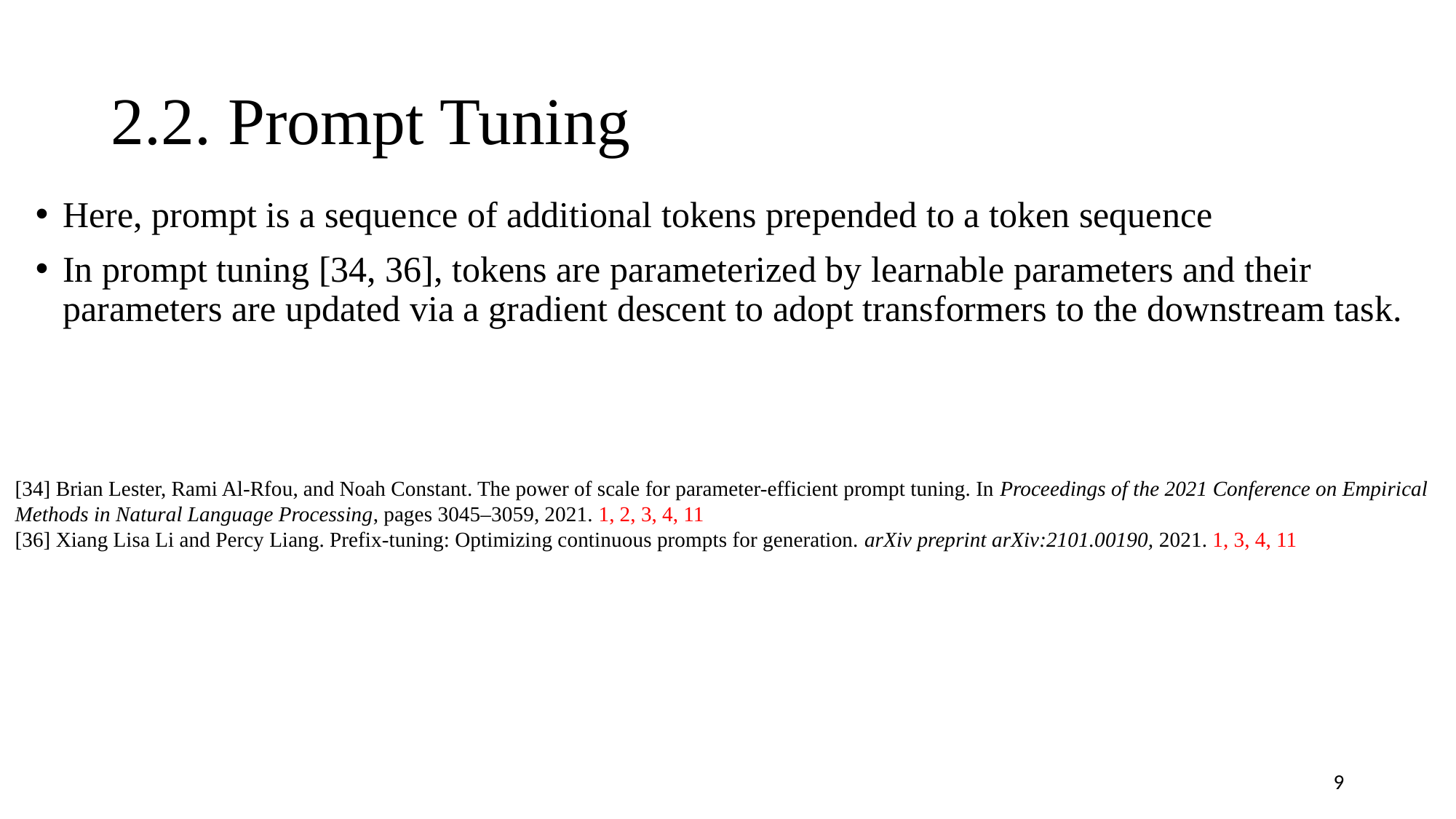

# 2.2. Prompt Tuning
Here, prompt is a sequence of additional tokens prepended to a token sequence
In prompt tuning [34, 36], tokens are parameterized by learnable parameters and their parameters are updated via a gradient descent to adopt transformers to the downstream task.

[34] Brian Lester, Rami Al-Rfou, and Noah Constant. The power of scale for parameter-efficient prompt tuning. In Proceedings of the 2021 Conference on Empirical Methods in Natural Language Processing, pages 3045–3059, 2021. 1, 2, 3, 4, 11
[36] Xiang Lisa Li and Percy Liang. Prefix-tuning: Optimizing continuous prompts for generation. arXiv preprint arXiv:2101.00190, 2021. 1, 3, 4, 11

9